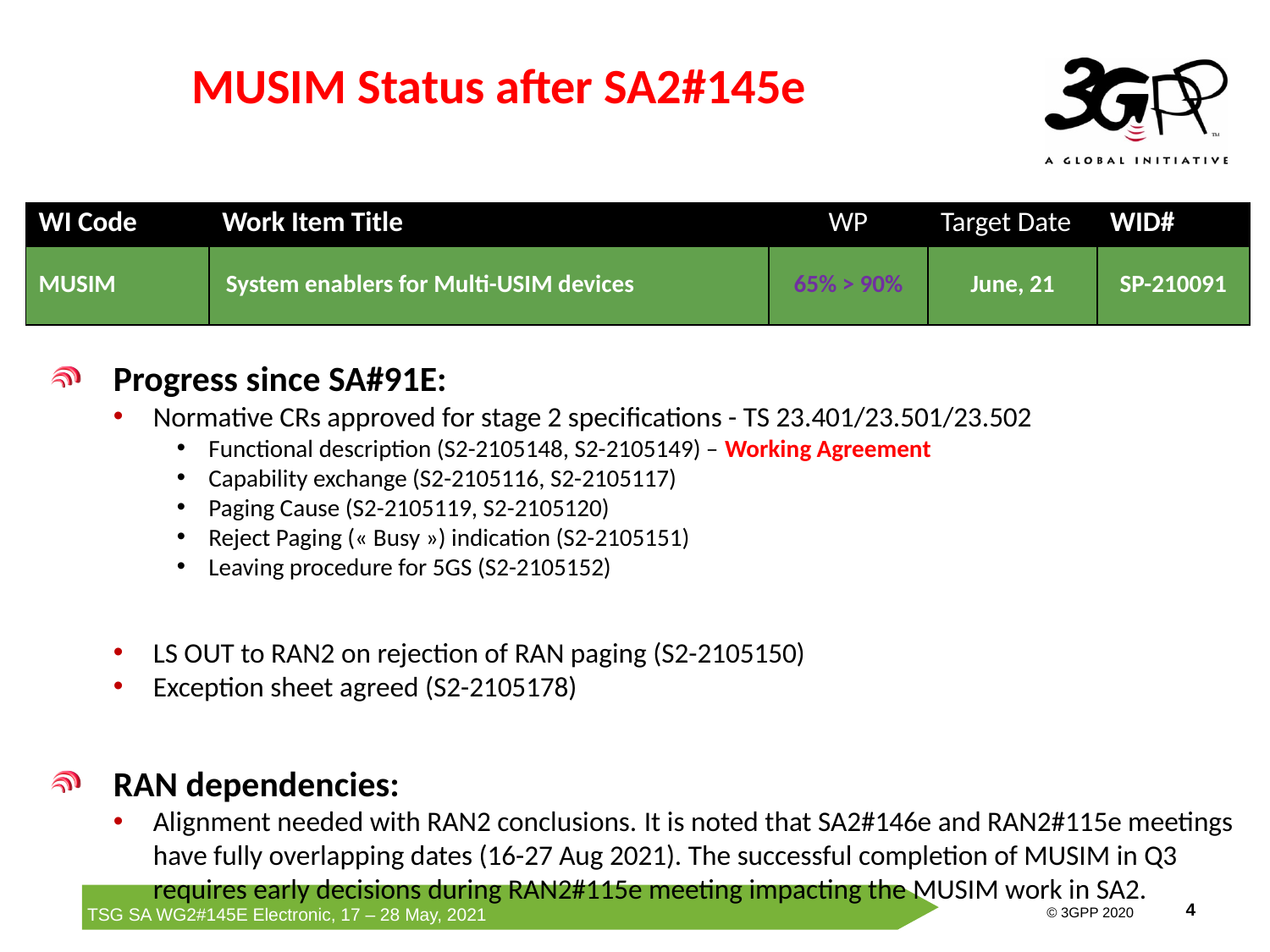

# MUSIM Status after SA2#145e
| WI Code | Work Item Title | WP | Target Date | WID# |
| --- | --- | --- | --- | --- |
| MUSIM | System enablers for Multi-USIM devices | 65% > 90% | June, 21 | SP-210091 |
Progress since SA#91E:
Normative CRs approved for stage 2 specifications - TS 23.401/23.501/23.502
Functional description (S2-2105148, S2-2105149) – Working Agreement
Capability exchange (S2-2105116, S2-2105117)
Paging Cause (S2-2105119, S2-2105120)
Reject Paging (« Busy ») indication (S2-2105151)
Leaving procedure for 5GS (S2-2105152)

LS OUT to RAN2 on rejection of RAN paging (S2-2105150)
Exception sheet agreed (S2-2105178)

RAN dependencies:
Alignment needed with RAN2 conclusions. It is noted that SA2#146e and RAN2#115e meetings have fully overlapping dates (16-27 Aug 2021). The successful completion of MUSIM in Q3 requires early decisions during RAN2#115e meeting impacting the MUSIM work in SA2.